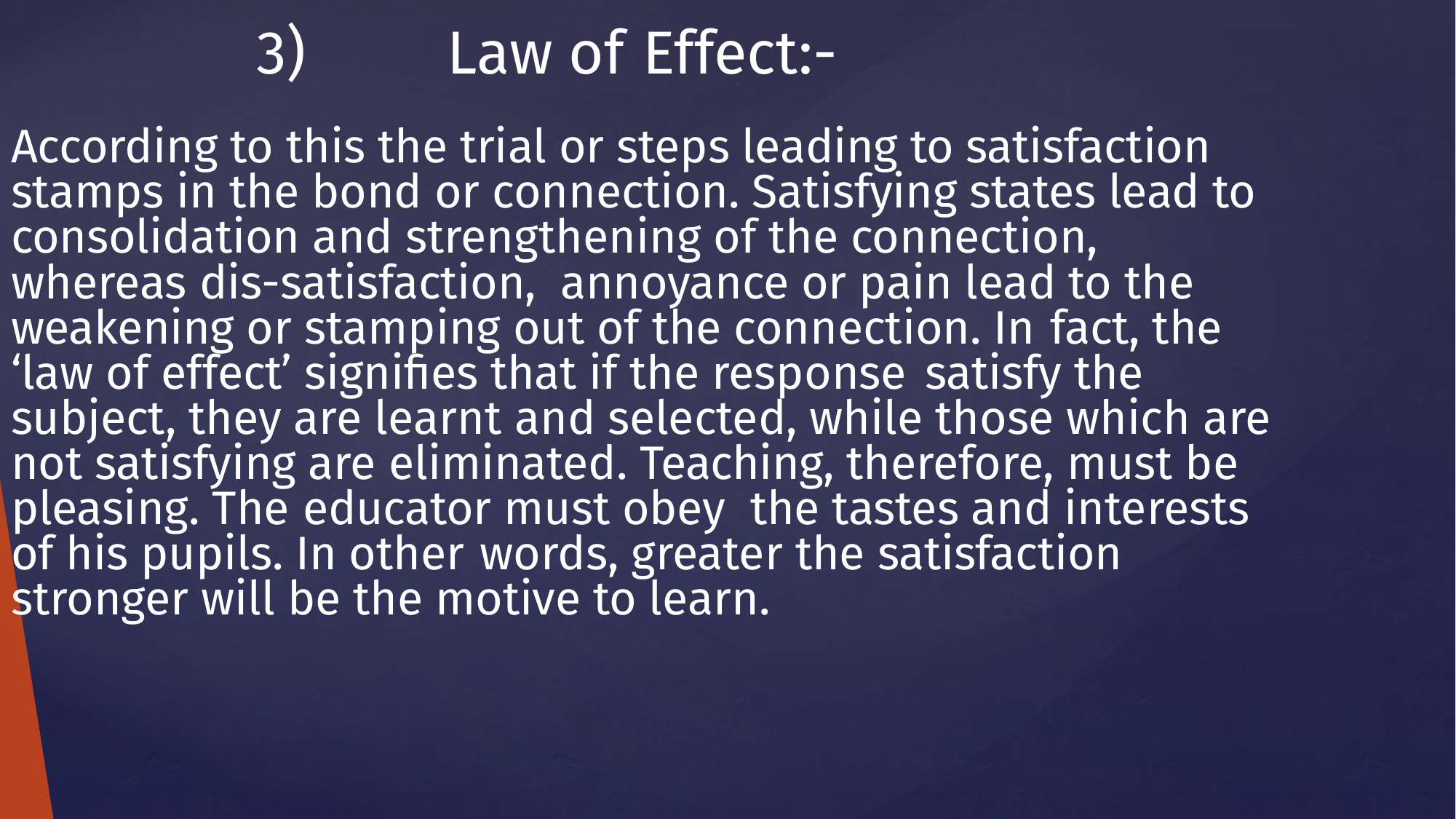

# 3)	Law of Effect:-
According to this the trial or steps leading to satisfaction stamps in the bond or connection. Satisfying states lead to consolidation and strengthening of the connection,  whereas dis-satisfaction,  annoyance or pain lead to the weakening or stamping out of the connection. In fact, the ‘law of effect’ signifies that if the response satisfy the subject, they are learnt and selected, while those which are not satisfying are eliminated. Teaching, therefore, must be pleasing. The educator must obey  the tastes and interests of his pupils. In other words, greater the satisfaction stronger will be the motive to learn.